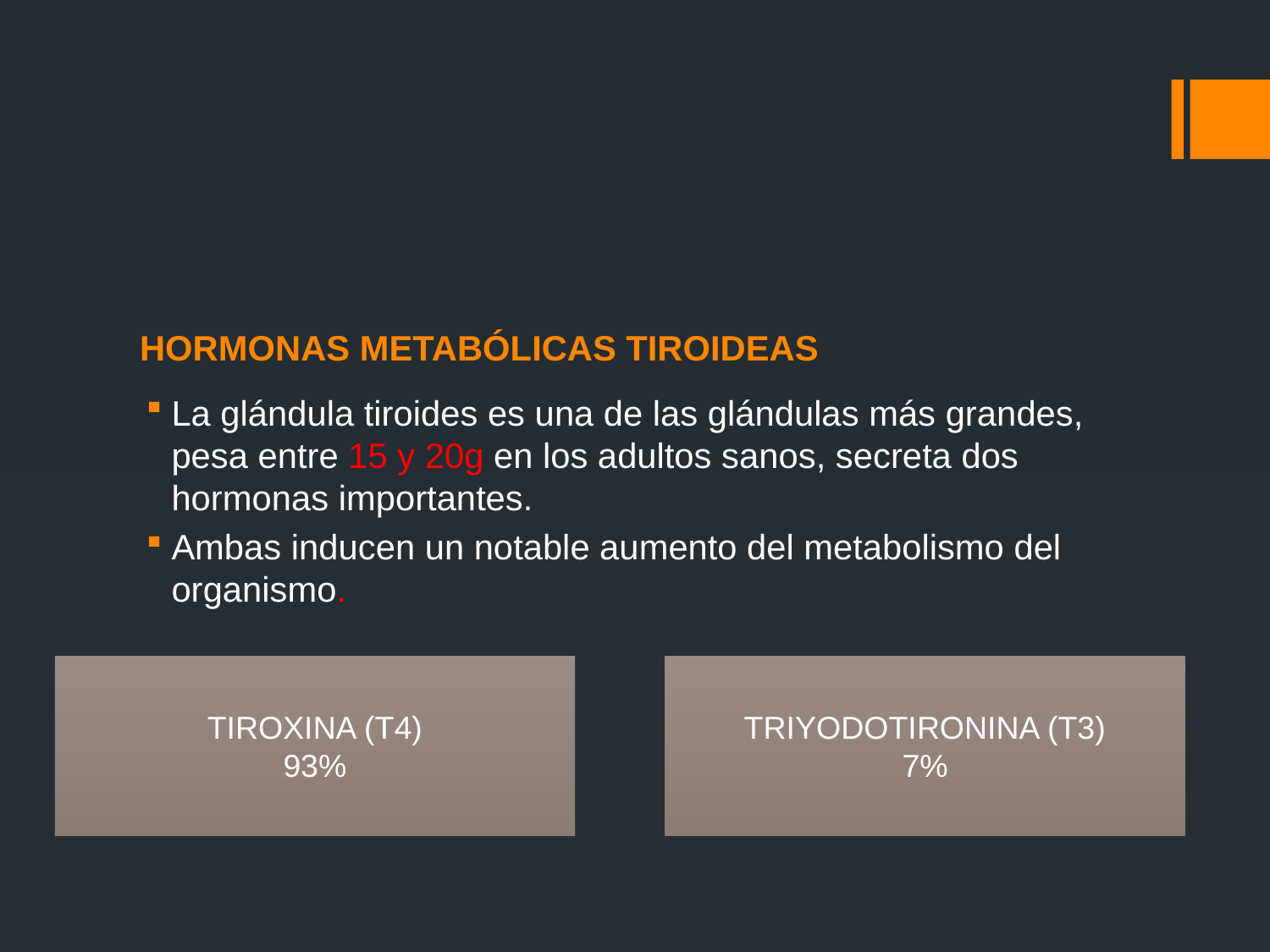

# HORMONAS METABÓLICAS TIROIDEAS
La glándula tiroides es una de las glándulas más grandes, pesa entre 15 y 20g en los adultos sanos, secreta dos hormonas importantes.
Ambas inducen un notable aumento del metabolismo del organismo.

TIROXINA (T4)
93%
TRIYODOTIRONINA (T3)
7%